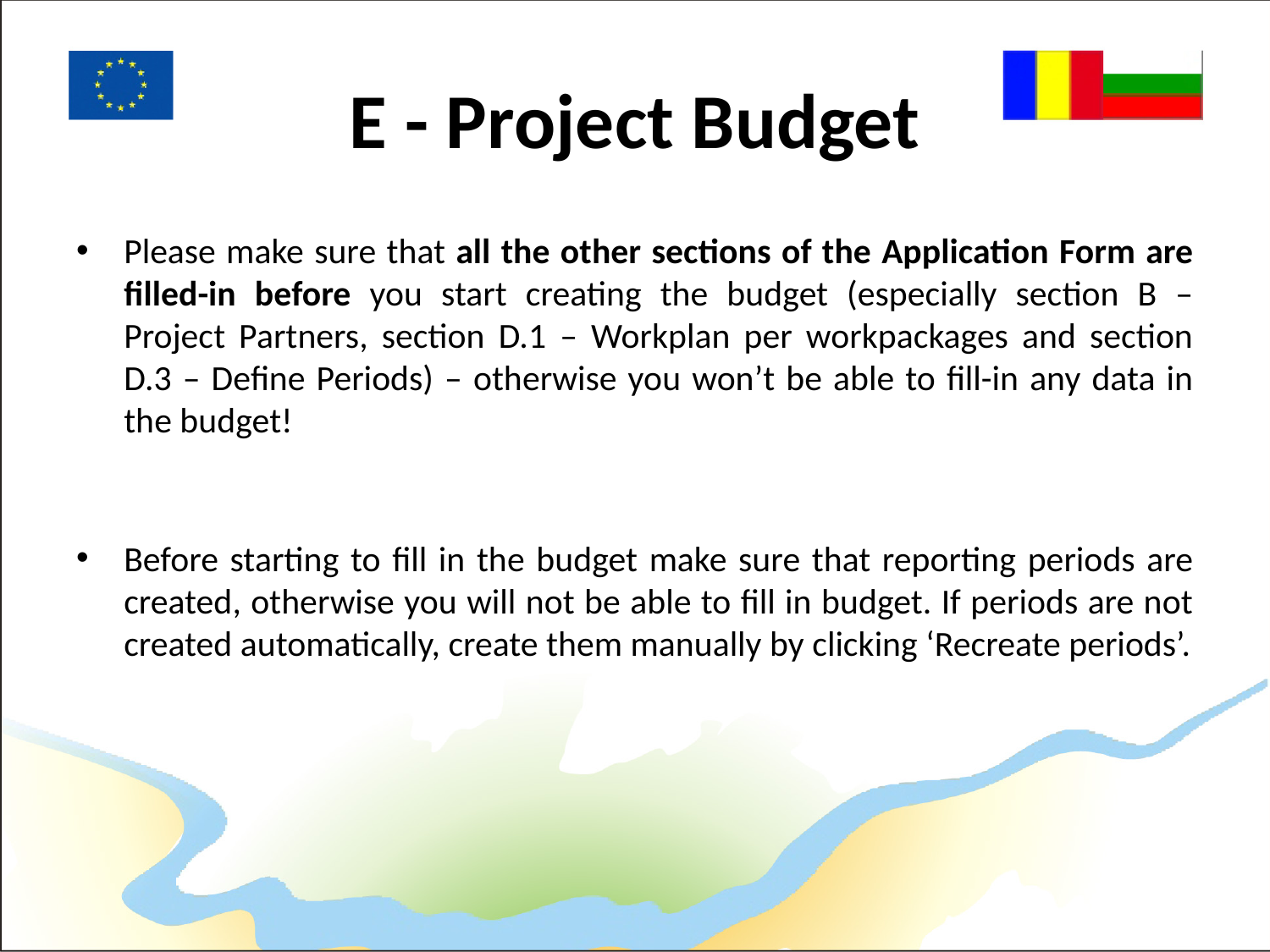

# E - Project Budget
Please make sure that all the other sections of the Application Form are filled-in before you start creating the budget (especially section B – Project Partners, section D.1 – Workplan per workpackages and section D.3 – Define Periods) – otherwise you won’t be able to fill-in any data in the budget!

Before starting to fill in the budget make sure that reporting periods are created, otherwise you will not be able to fill in budget. If periods are not created automatically, create them manually by clicking ‘Recreate periods’.